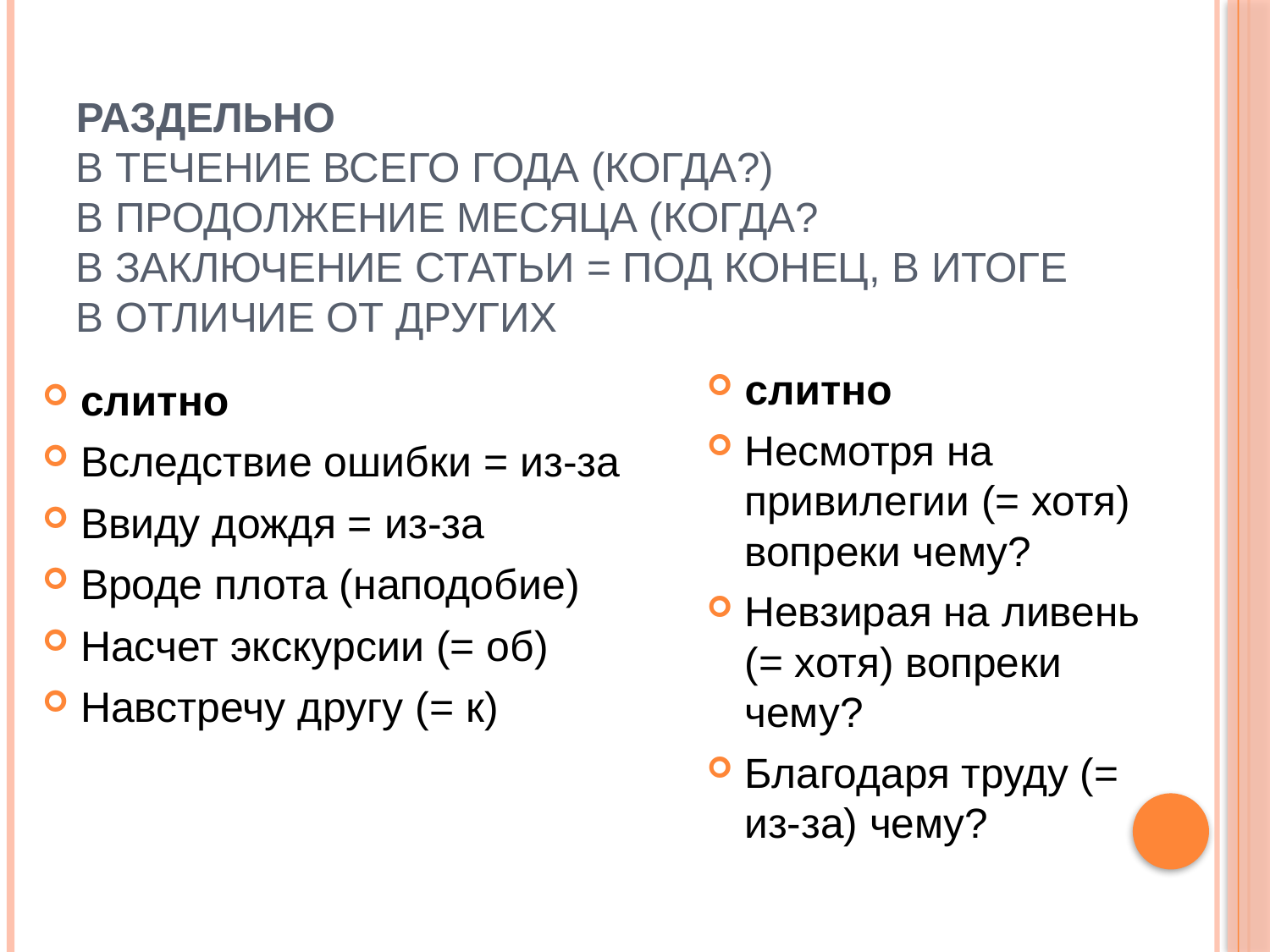

# раздельно В течение всего года (когда?) В продолжение месяца (когда? В заключение статьи = под конец, в итоге В отличие от других
слитно
Несмотря на привилегии (= хотя) вопреки чему?
Невзирая на ливень (= хотя) вопреки чему?
Благодаря труду (= из-за) чему?
слитно
Вследствие ошибки = из-за
Ввиду дождя = из-за
Вроде плота (наподобие)
Насчет экскурсии (= об)
Навстречу другу (= к)